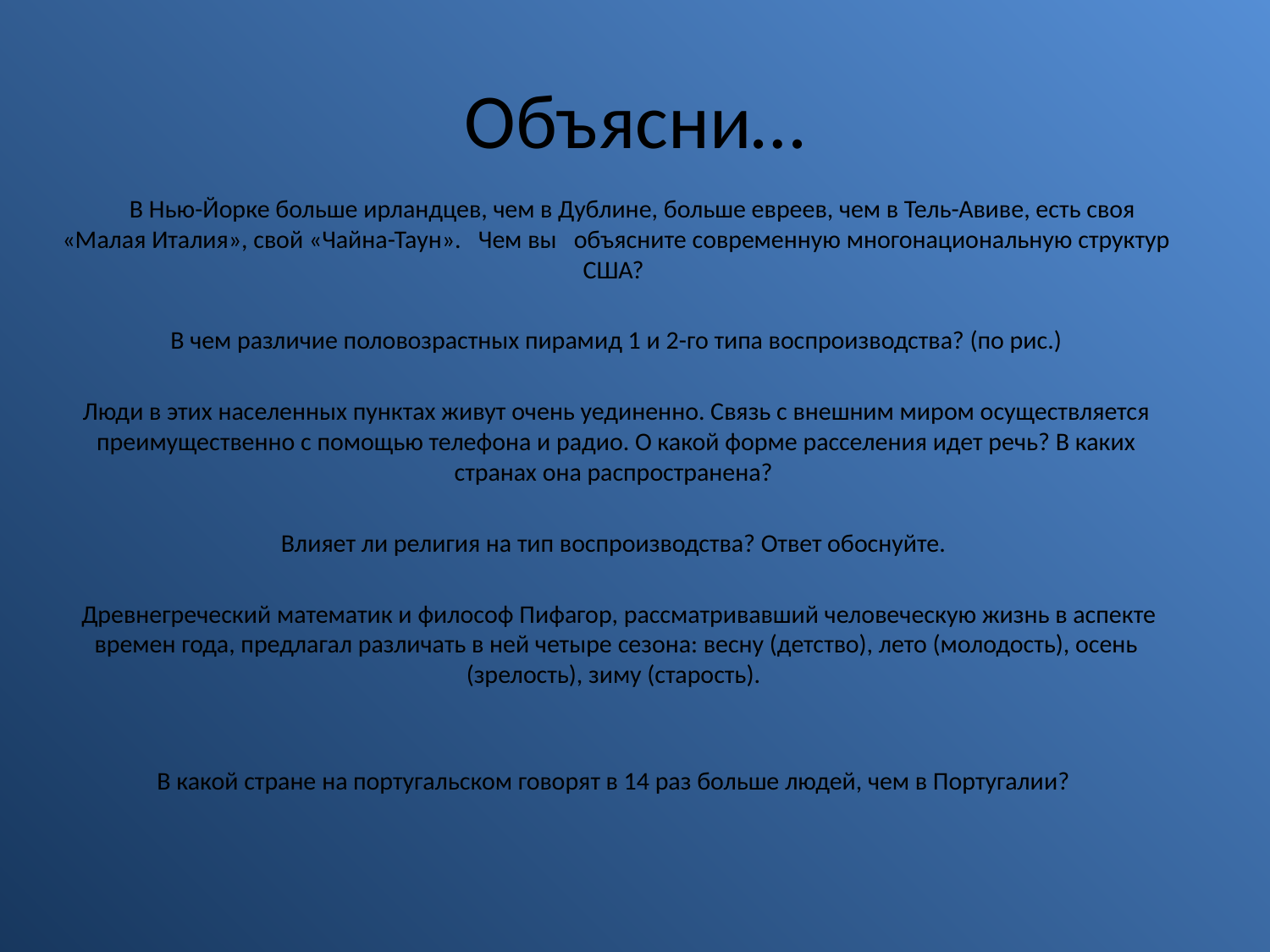

# Объясни…
        В Нью-Йорке больше ирландцев, чем в Дублине, больше евреев, чем в Тель-Авиве, есть своя «Малая Италия», свой «Чайна-Таун».   Чем вы   объясните современную многонациональную структур США?

В чем различие половозрастных пирамид 1 и 2-го типа воспроизводства? (по рис.)

Люди в этих населенных пунктах живут очень уединенно. Связь с внешним миром осуществляется преимущественно с помощью телефона и радио. О какой форме расселения идет речь? В каких странах она распространена?

Влияет ли религия на тип воспроизводства? Ответ обоснуйте.

 Древнегреческий математик и философ Пифагор, рассматривавший человеческую жизнь в аспекте времен года, предлагал различать в ней четыре сезона: весну (детство), лето (молодость), осень (зрелость), зиму (старость).

В какой стране на португальском говорят в 14 раз больше людей, чем в Португалии?